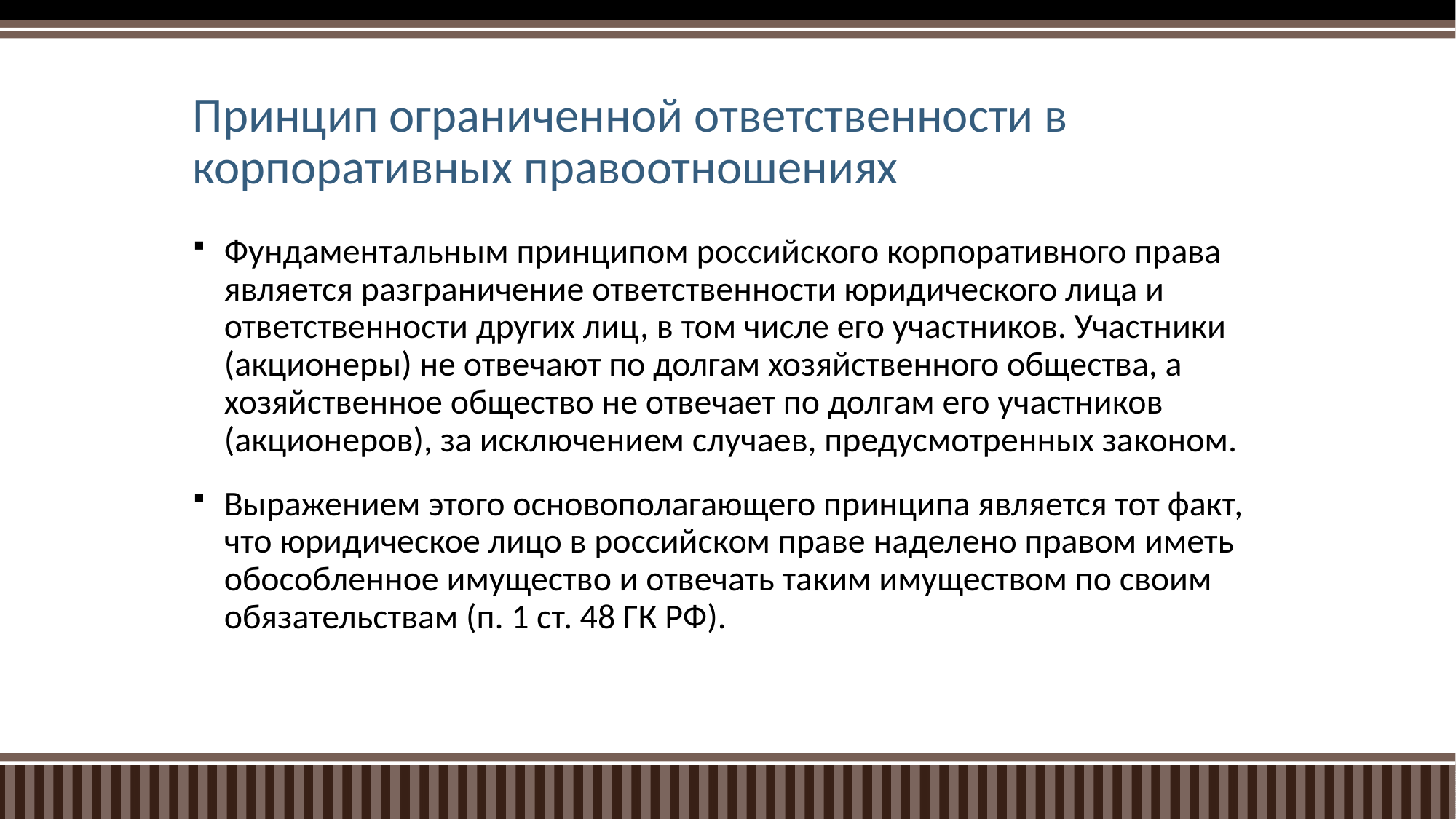

# Принцип ограниченной ответственности в корпоративных правоотношениях
Фундаментальным принципом российского корпоративного права является разграничение ответственности юридического лица и ответственности других лиц, в том числе его участников. Участники (акционеры) не отвечают по долгам хозяйственного общества, а хозяйственное общество не отвечает по долгам его участников (акционеров), за исключением случаев, предусмотренных законом.
Выражением этого основополагающего принципа является тот факт, что юридическое лицо в российском праве наделено правом иметь обособленное имущество и отвечать таким имуществом по своим обязательствам (п. 1 ст. 48 ГК РФ).